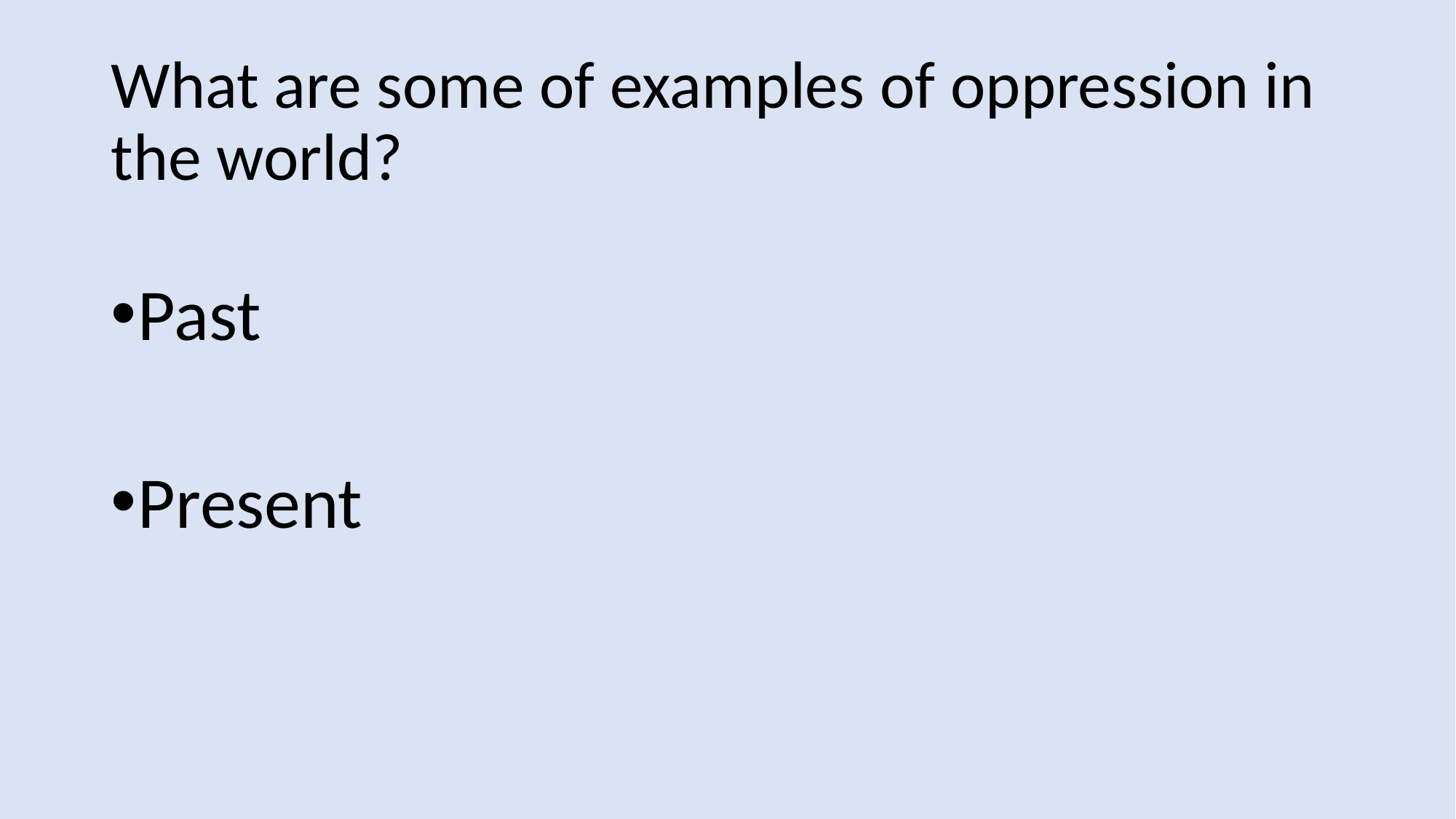

# What are some of examples of oppression in the world?
Past

Present